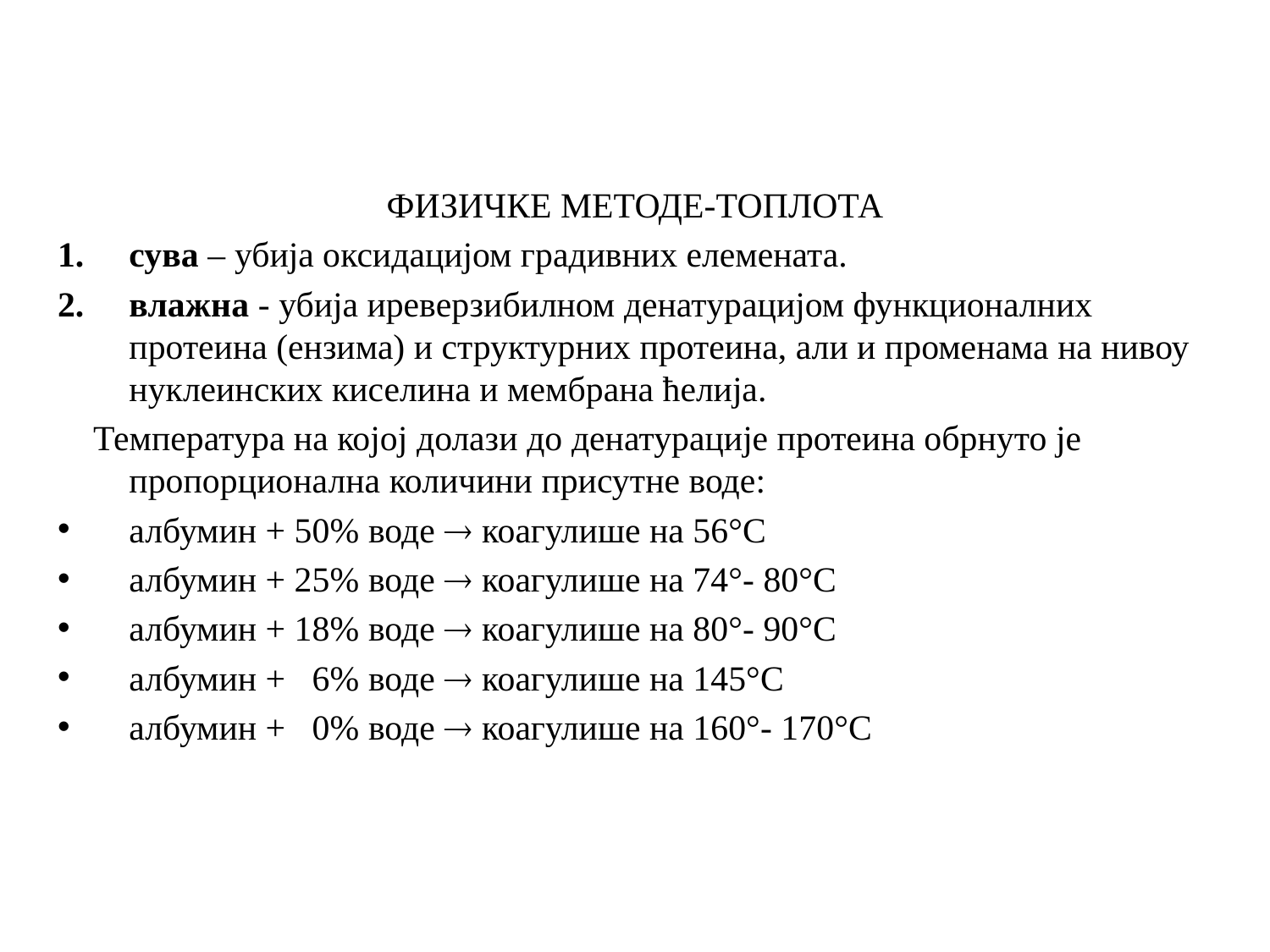

ФИЗИЧКЕ МЕТОДЕ-ТОПЛОТА
сува – убија оксидацијом градивних елемената.
влажна - убија иреверзибилном денатурацијом функционалних протеина (ензима) и структурних протеина, али и променама на нивоу нуклеинских киселина и мембрана ћелија.
    Температура на којој долази до денатурације протеина обрнуто је пропорционална количини присутне воде:
албумин + 50% воде → коагулише на 56°C
албумин + 25% воде → коагулише на 74°- 80°C
албумин + 18% воде → коагулише на 80°- 90°C
албумин +   6% воде → коагулише на 145°C
албумин +   0% воде → коагулише на 160°- 170°C